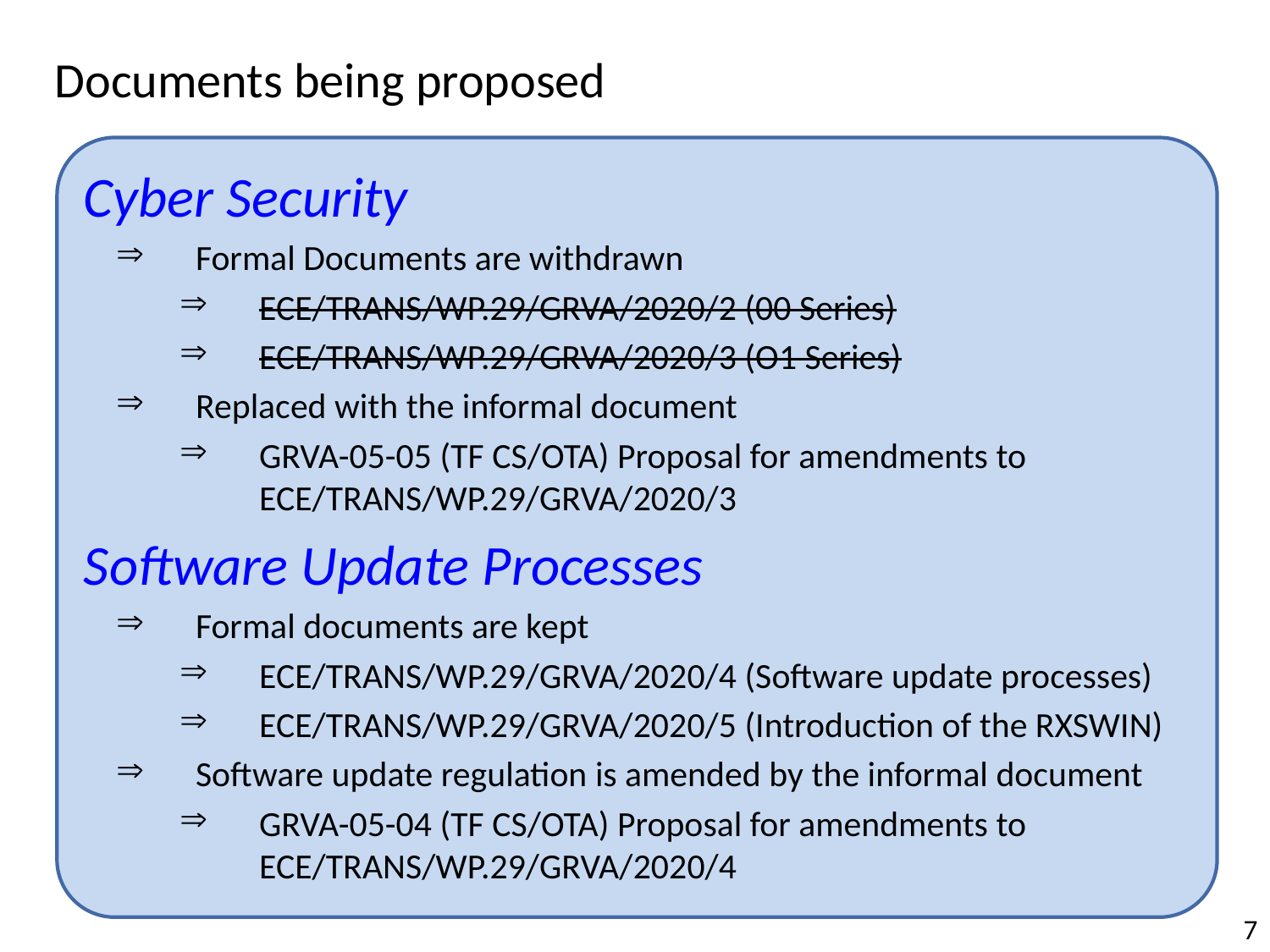

Documents being proposed
Cyber Security
Formal Documents are withdrawn
ECE/TRANS/WP.29/GRVA/2020/2 (00 Series)
ECE/TRANS/WP.29/GRVA/2020/3 (O1 Series)
Replaced with the informal document
GRVA-05-05 (TF CS/OTA) Proposal for amendments to ECE/TRANS/WP.29/GRVA/2020/3
Software Update Processes
Formal documents are kept
ECE/TRANS/WP.29/GRVA/2020/4 (Software update processes)
ECE/TRANS/WP.29/GRVA/2020/5 (Introduction of the RXSWIN)
Software update regulation is amended by the informal document
GRVA-05-04 (TF CS/OTA) Proposal for amendments to ECE/TRANS/WP.29/GRVA/2020/4